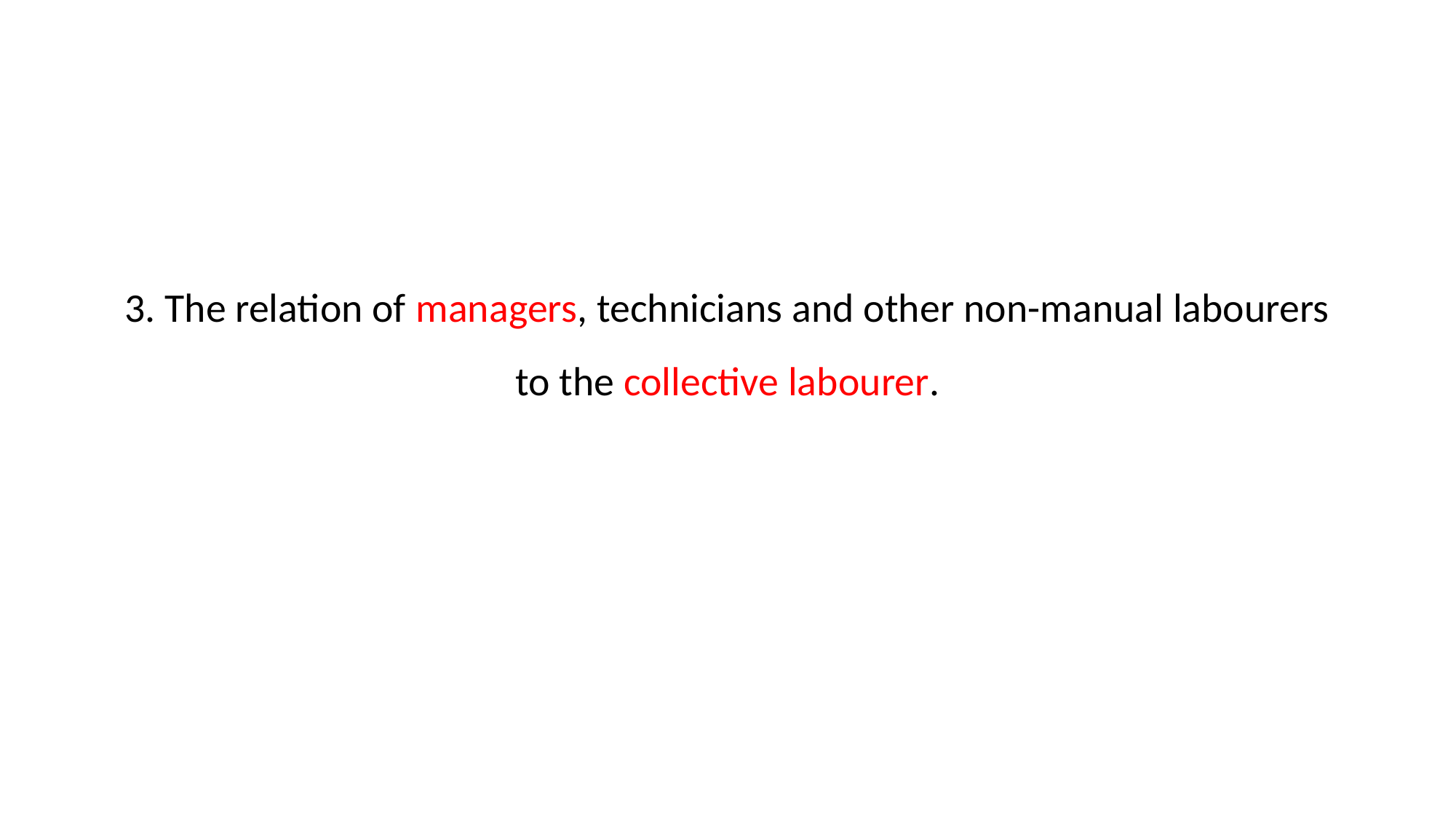

# 3. The relation of managers, technicians and other non-manual labourers to the collective labourer.